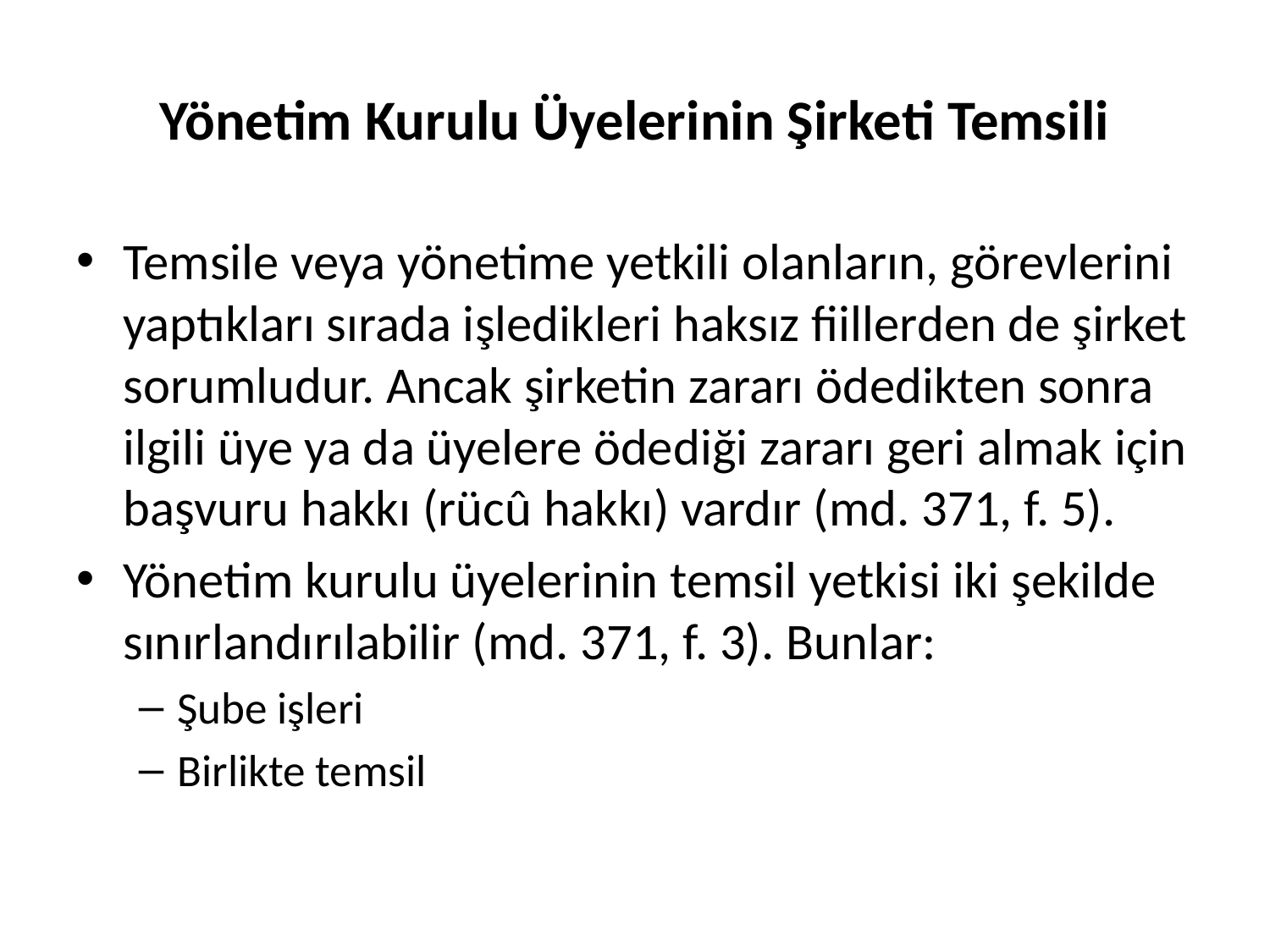

# Yönetim Kurulu Üyelerinin Şirketi Temsili
Temsile veya yönetime yetkili olanların, görevlerini yaptıkları sırada işledikleri haksız fiillerden de şirket sorumludur. Ancak şirketin zararı ödedikten sonra ilgili üye ya da üyelere ödediği zararı geri almak için başvuru hakkı (rücû hakkı) vardır (md. 371, f. 5).
Yönetim kurulu üyelerinin temsil yetkisi iki şekilde sınırlandırılabilir (md. 371, f. 3). Bunlar:
Şube işleri
Birlikte temsil